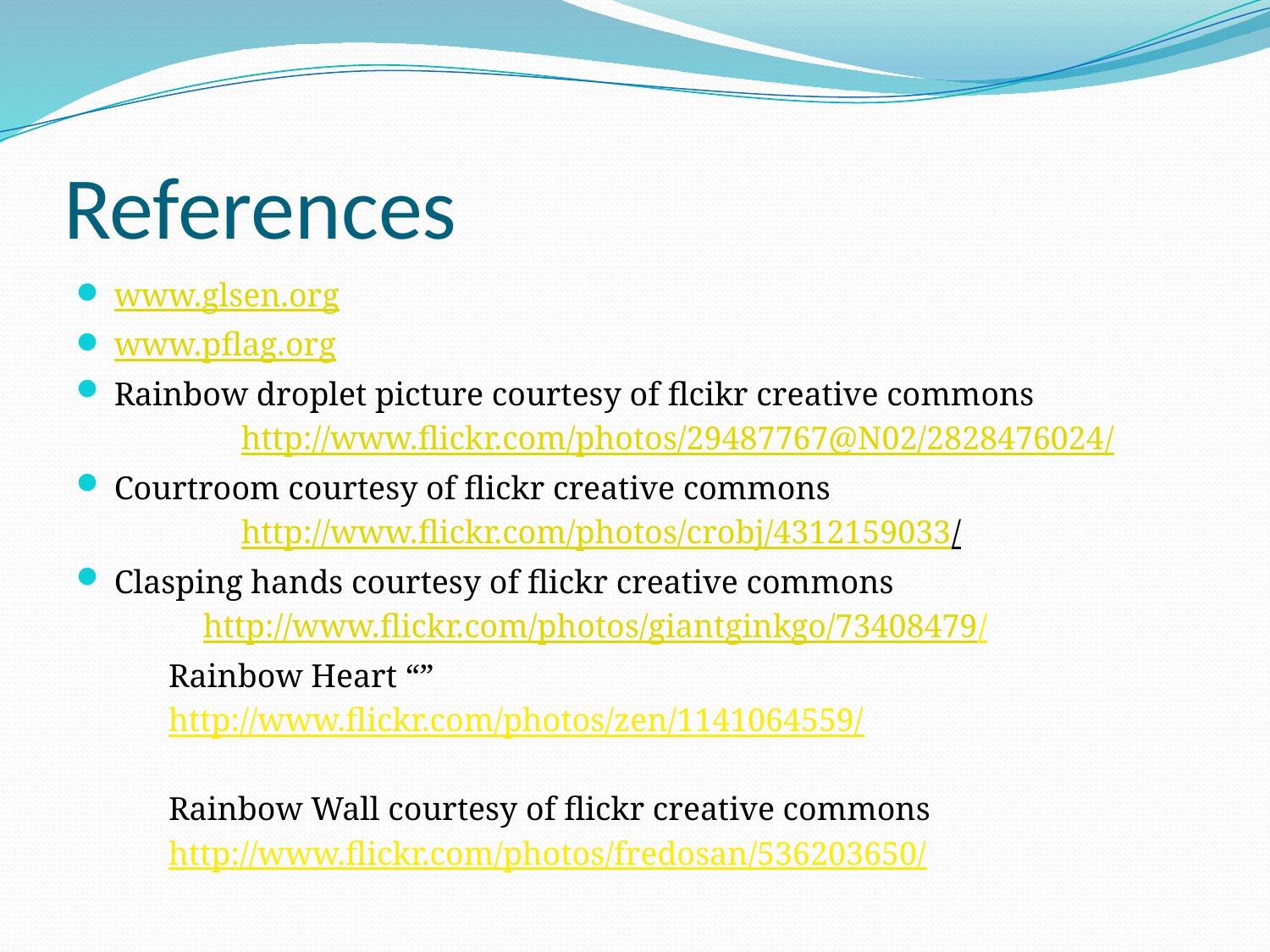

# References
www.glsen.org
www.pflag.org
Rainbow droplet picture courtesy of flcikr creative commons
		http://www.flickr.com/photos/29487767@N02/2828476024/
Courtroom courtesy of flickr creative commons
		http://www.flickr.com/photos/crobj/4312159033/
Clasping hands courtesy of flickr creative commons
	http://www.flickr.com/photos/giantginkgo/73408479/
Rainbow Heart “”
http://www.flickr.com/photos/zen/1141064559/

Rainbow Wall courtesy of flickr creative commons
http://www.flickr.com/photos/fredosan/536203650/